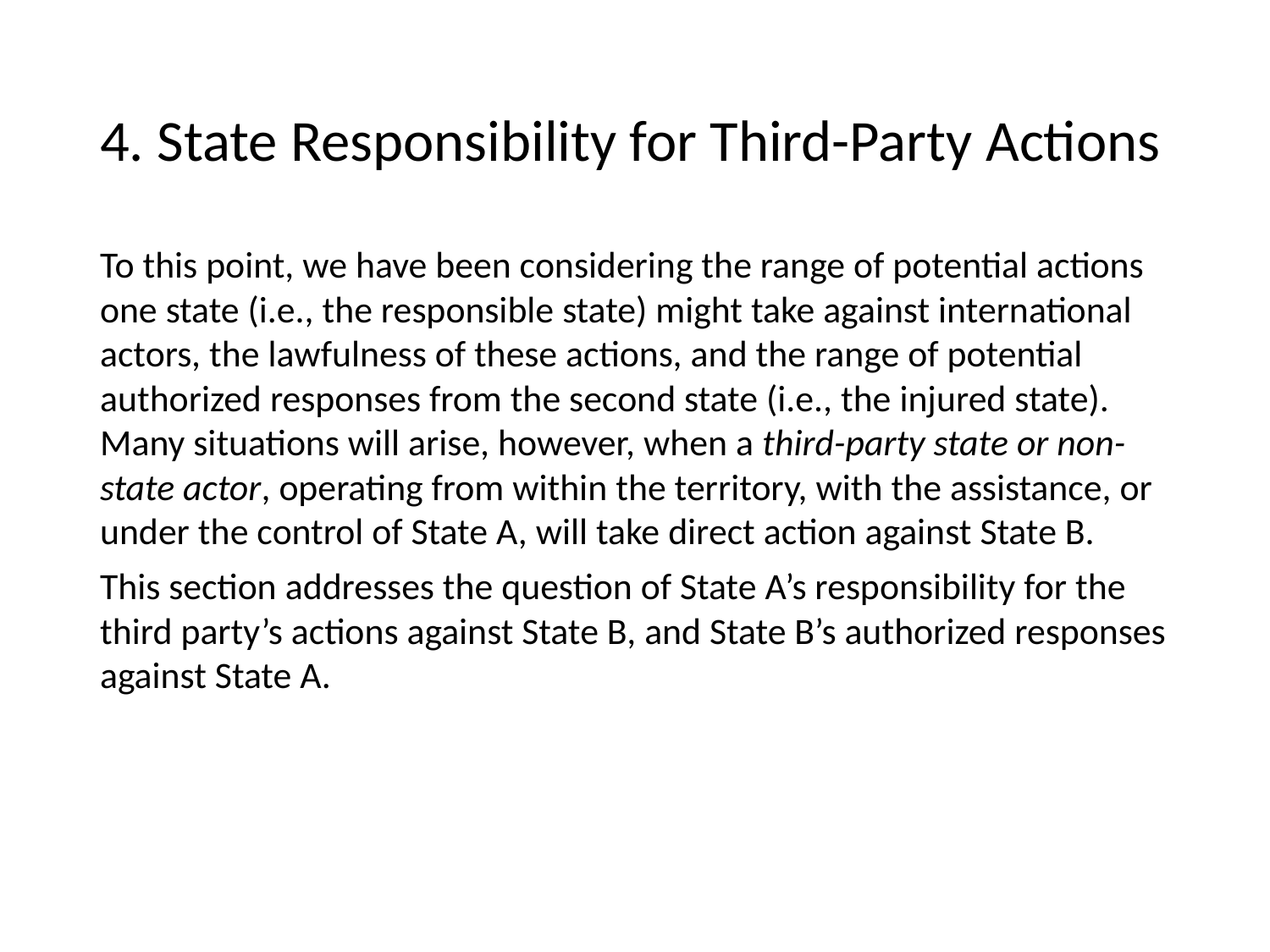

# 4. State Responsibility for Third-Party Actions
To this point, we have been considering the range of potential actions one state (i.e., the responsible state) might take against international actors, the lawfulness of these actions, and the range of potential authorized responses from the second state (i.e., the injured state).  Many situations will arise, however, when a third-party state or non-state actor, operating from within the territory, with the assistance, or under the control of State A, will take direct action against State B.
This section addresses the question of State A’s responsibility for the third party’s actions against State B, and State B’s authorized responses against State A.